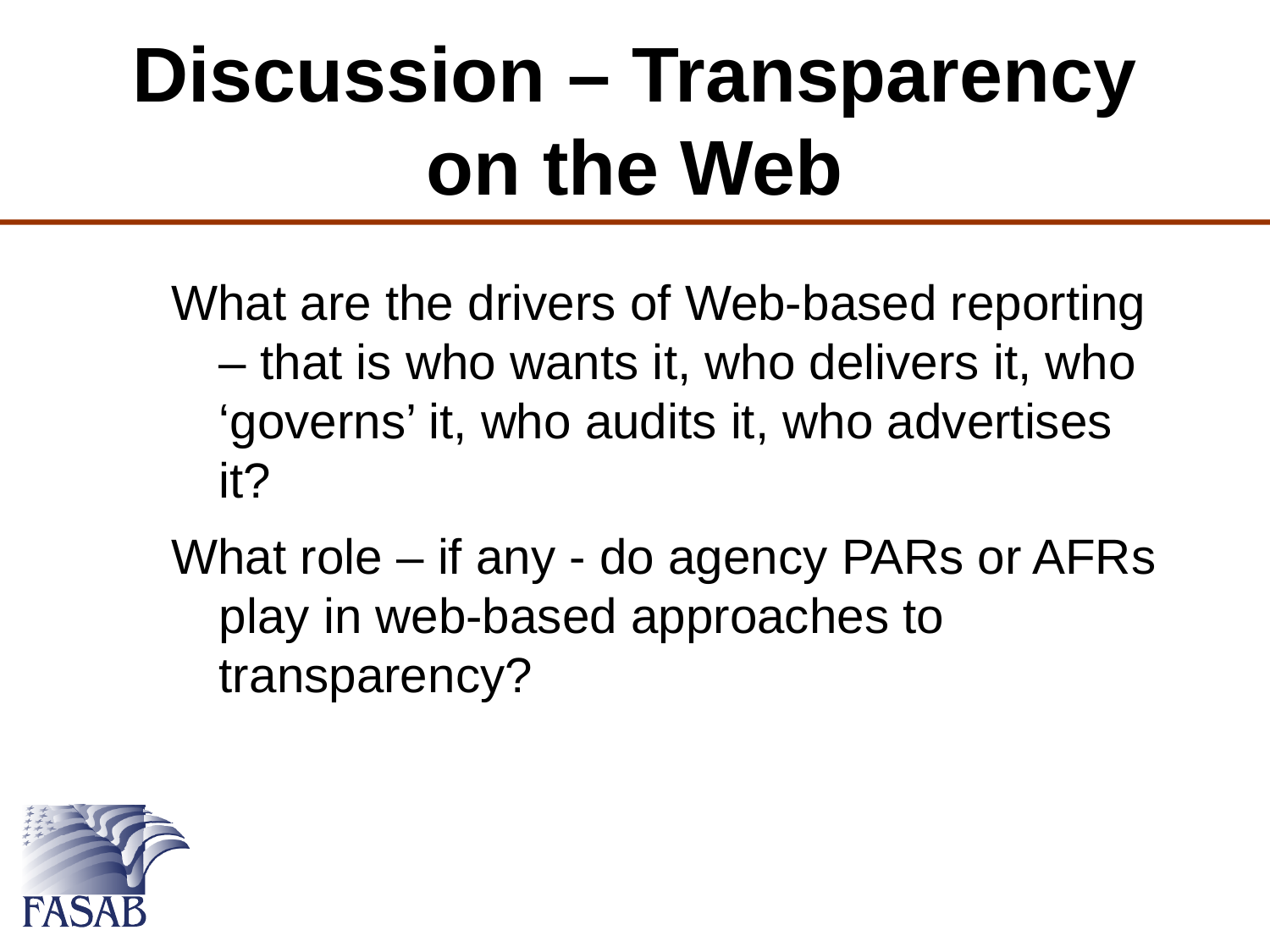

# Discussion – Transparency on the Web
What are the drivers of Web-based reporting – that is who wants it, who delivers it, who ‘governs’ it, who audits it, who advertises it?
What role – if any - do agency PARs or AFRs play in web-based approaches to transparency?